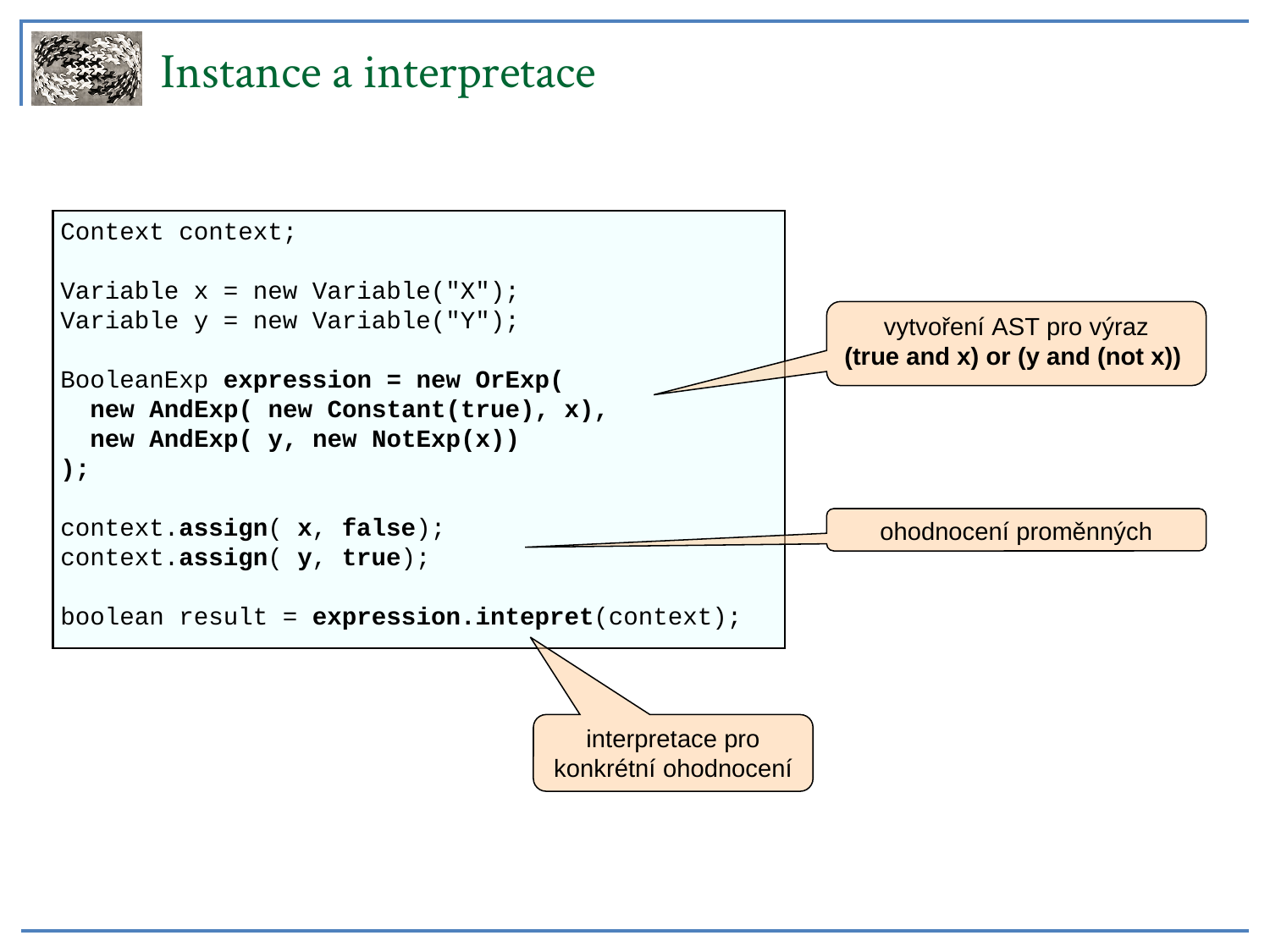

Instance a interpretace
Context context;

Variable x = new Variable("X");
Variable y = new Variable("Y");

BooleanExp expression = new OrExp(
  new AndExp( new Constant(true), x),
  new AndExp( y, new NotExp(x))
);

context.assign( x, false);
context.assign( y, true);

boolean result = expression.intepret(context);
vytvoření AST pro výraz
(true and x) or (y and (not x))
ohodnocení proměnných
interpretace pro konkrétní ohodnocení